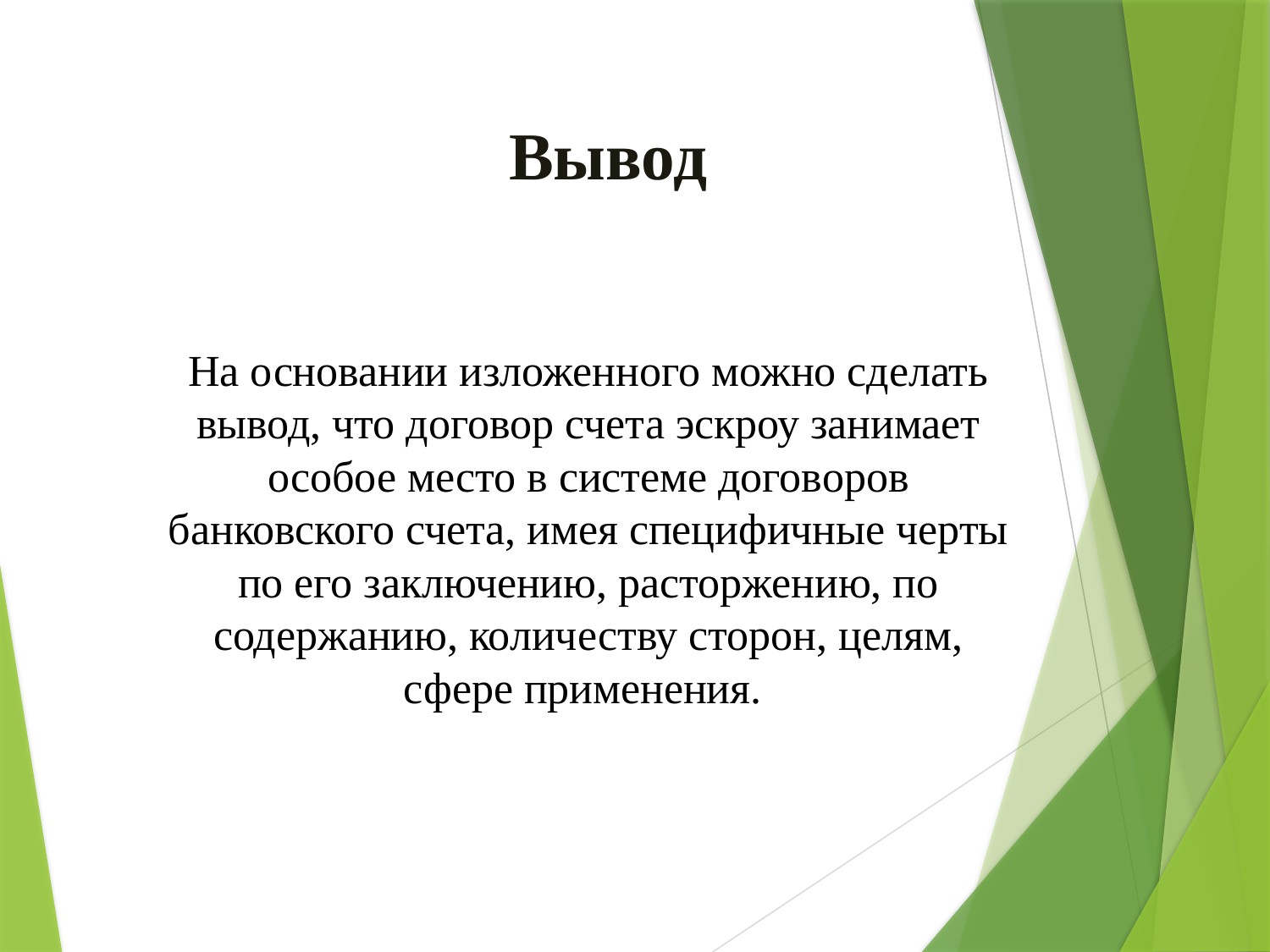

# Вывод
На основании изложенного можно сделать вывод, что договор счета эскроу занимает особое место в системе договоров банковского счета, имея специфичные черты по его заключению, расторжению, по содержанию, количеству сторон, целям, сфере применения.